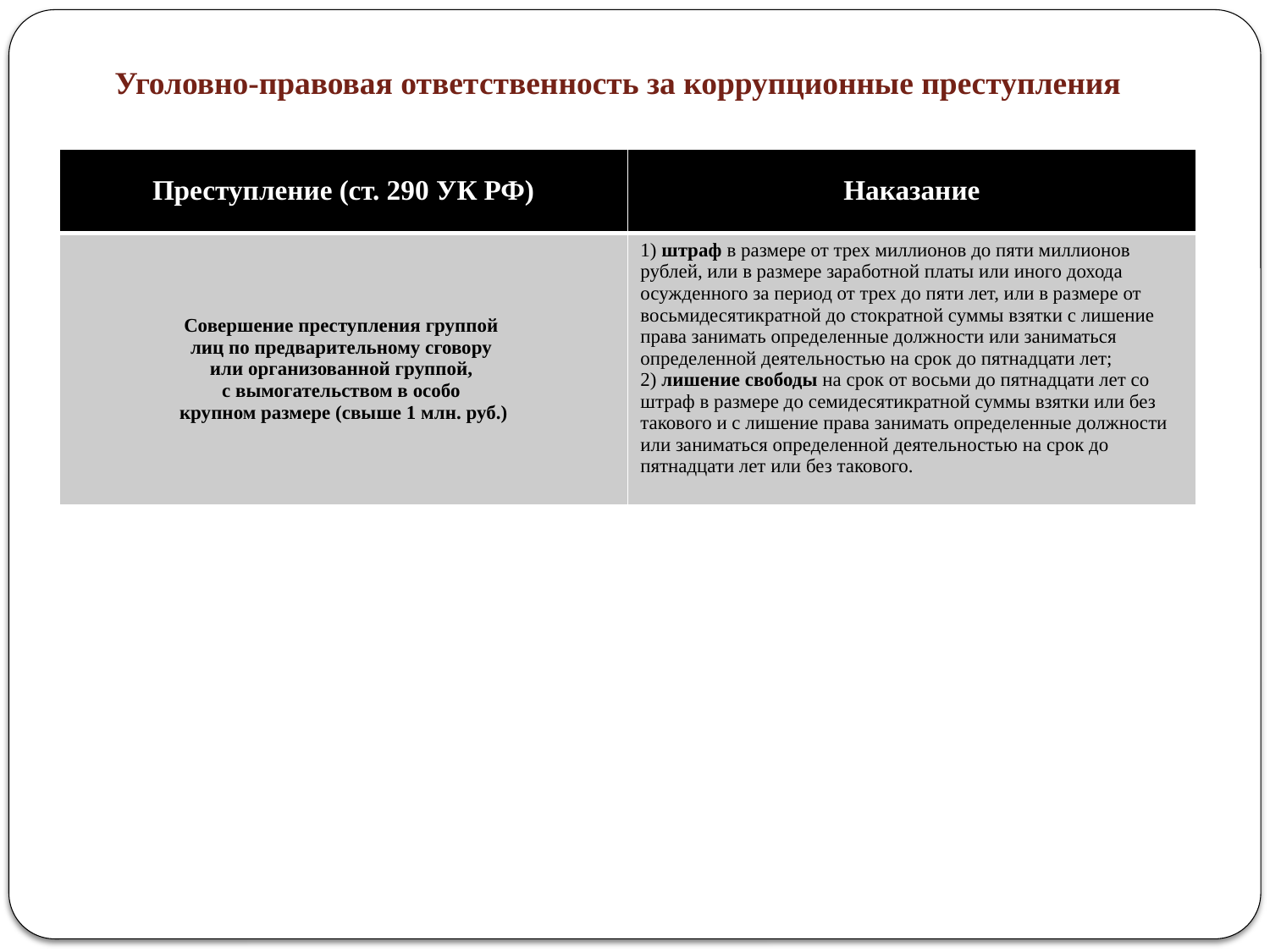

Уголовно-правовая ответственность за коррупционные преступления
| Преступление (ст. 290 УК РФ) | Наказание |
| --- | --- |
| Совершение преступления группой лиц по предварительному сговору или организованной группой, с вымогательством в особо крупном размере (свыше 1 млн. руб.) | 1) штраф в размере от трех миллионов до пяти миллионов рублей, или в размере заработной платы или иного дохода осужденного за период от трех до пяти лет, или в размере от восьмидесятикратной до стократной суммы взятки с лишение права занимать определенные должности или заниматься определенной деятельностью на срок до пятнадцати лет; 2) лишение свободы на срок от восьми до пятнадцати лет со штраф в размере до семидесятикратной суммы взятки или без такового и с лишение права занимать определенные должности или заниматься определенной деятельностью на срок до пятнадцати лет или без такового. |